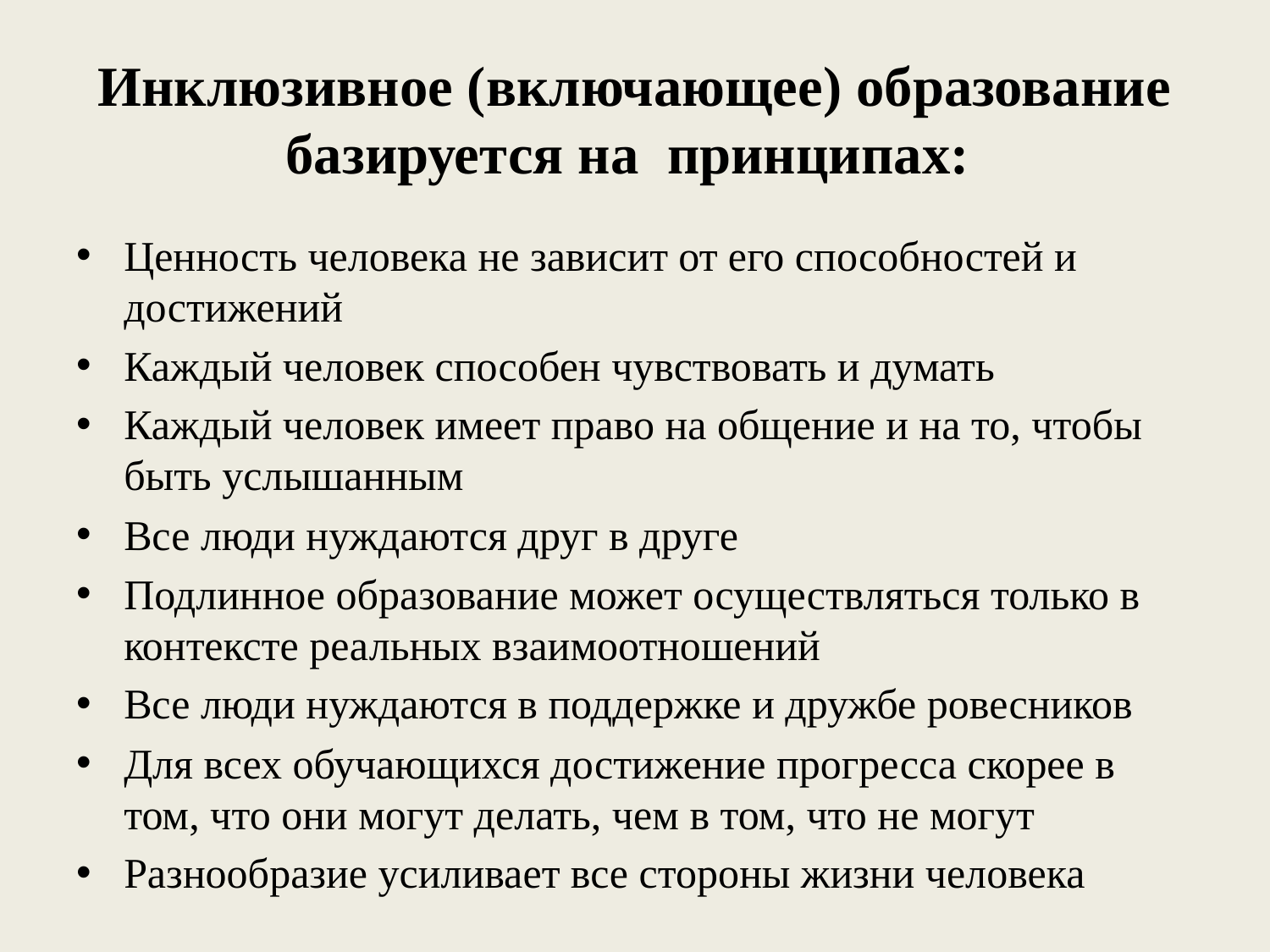

# Инклюзивное (включающее) образование базируется на  принципах:
Ценность человека не зависит от его способностей и достижений
Каждый человек способен чувствовать и думать
Каждый человек имеет право на общение и на то, чтобы быть услышанным
Все люди нуждаются друг в друге
Подлинное образование может осуществляться только в контексте реальных взаимоотношений
Все люди нуждаются в поддержке и дружбе ровесников
Для всех обучающихся достижение прогресса скорее в том, что они могут делать, чем в том, что не могут
Разнообразие усиливает все стороны жизни человека